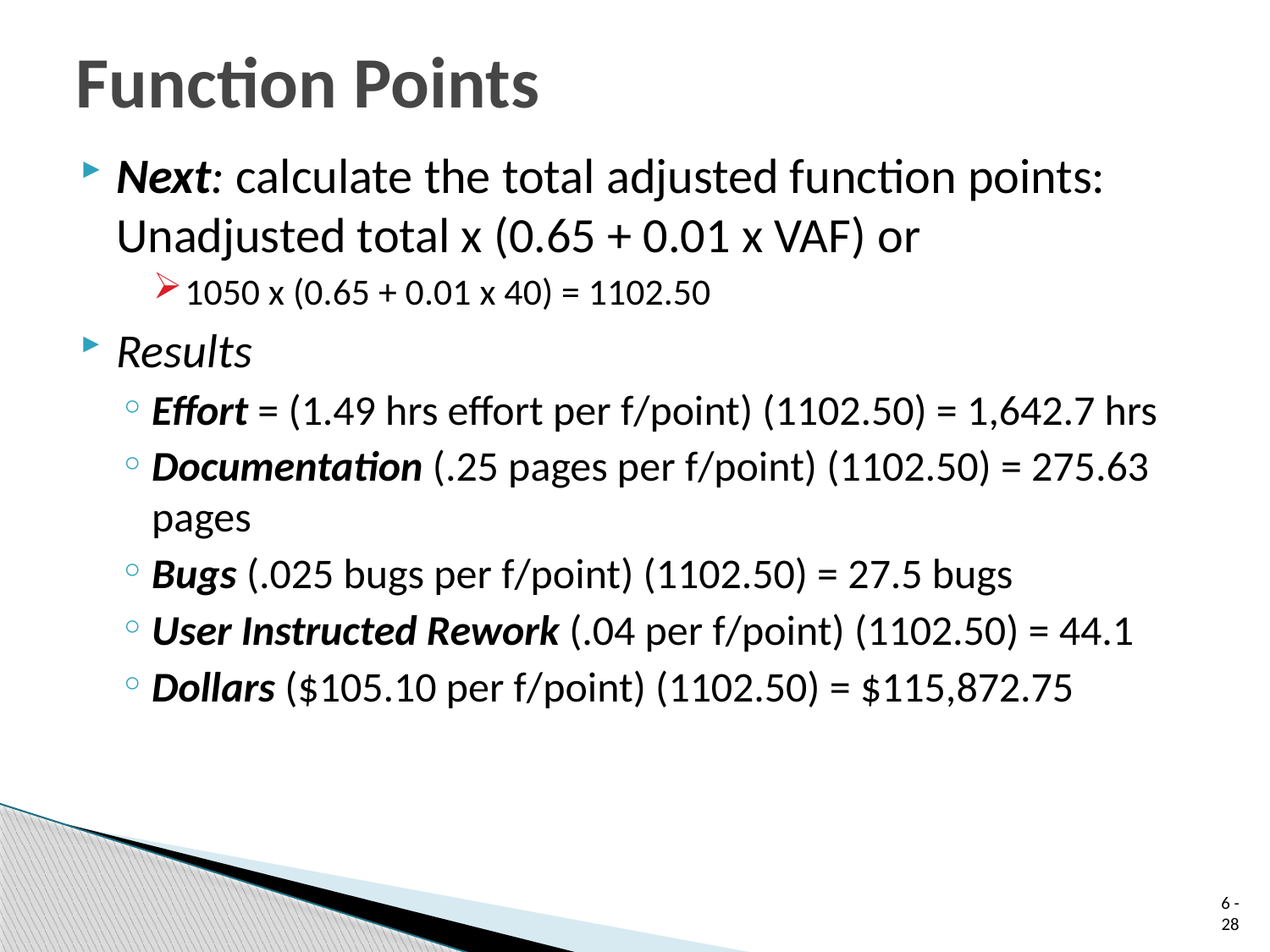

# Function Points
Next: calculate the total adjusted function points: Unadjusted total x (0.65 + 0.01 x VAF) or
1050 x (0.65 + 0.01 x 40) = 1102.50
Results
Effort = (1.49 hrs effort per f/point) (1102.50) = 1,642.7 hrs
Documentation (.25 pages per f/point) (1102.50) = 275.63 pages
Bugs (.025 bugs per f/point) (1102.50) = 27.5 bugs
User Instructed Rework (.04 per f/point) (1102.50) = 44.1
Dollars ($105.10 per f/point) (1102.50) = $115,872.75
 6 - 28